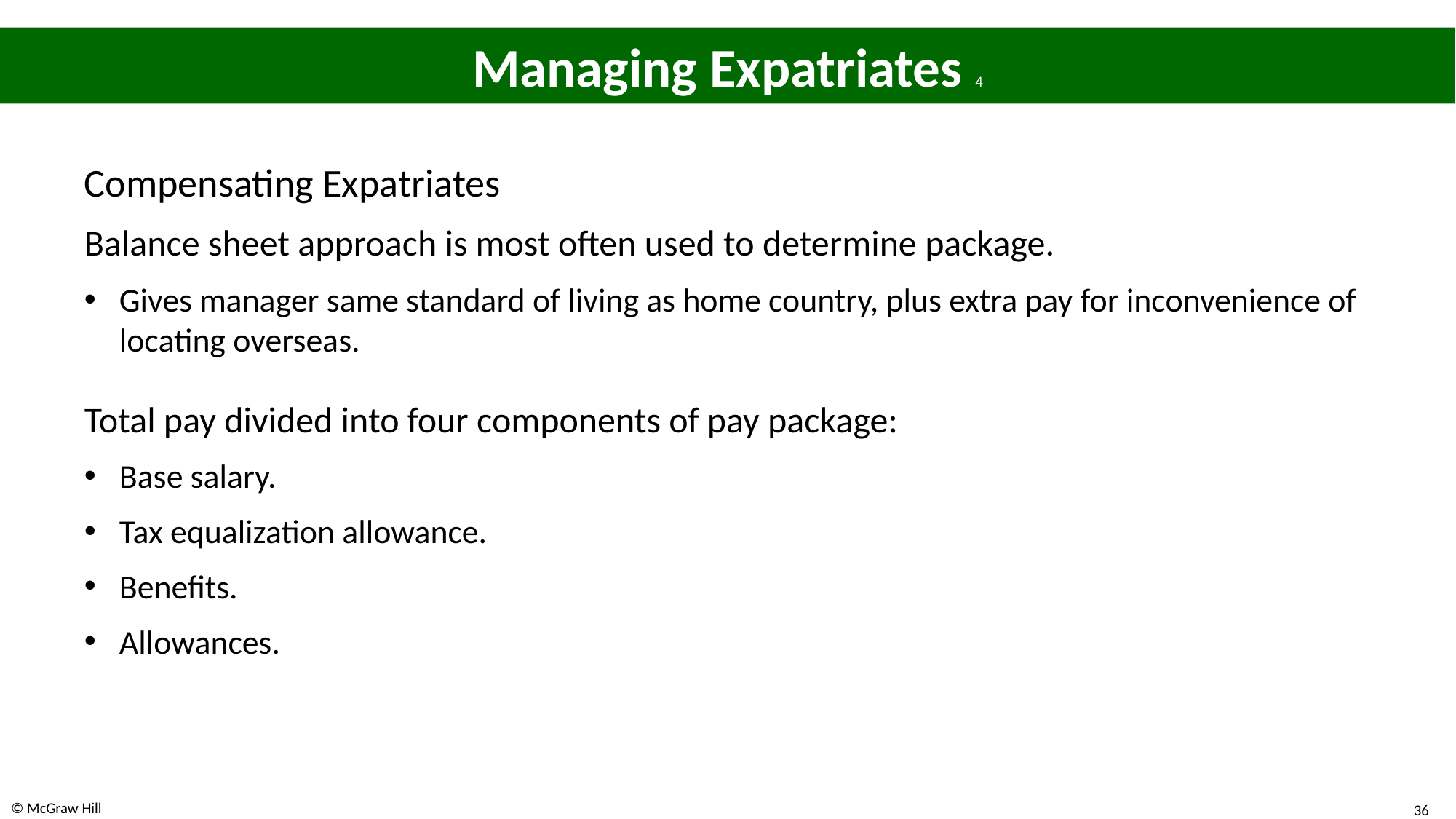

# Managing Expatriates 4
Compensating Expatriates
Balance sheet approach is most often used to determine package.
Gives manager same standard of living as home country, plus extra pay for inconvenience of locating overseas.
Total pay divided into four components of pay package:
Base salary.
Tax equalization allowance.
Benefits.
Allowances.